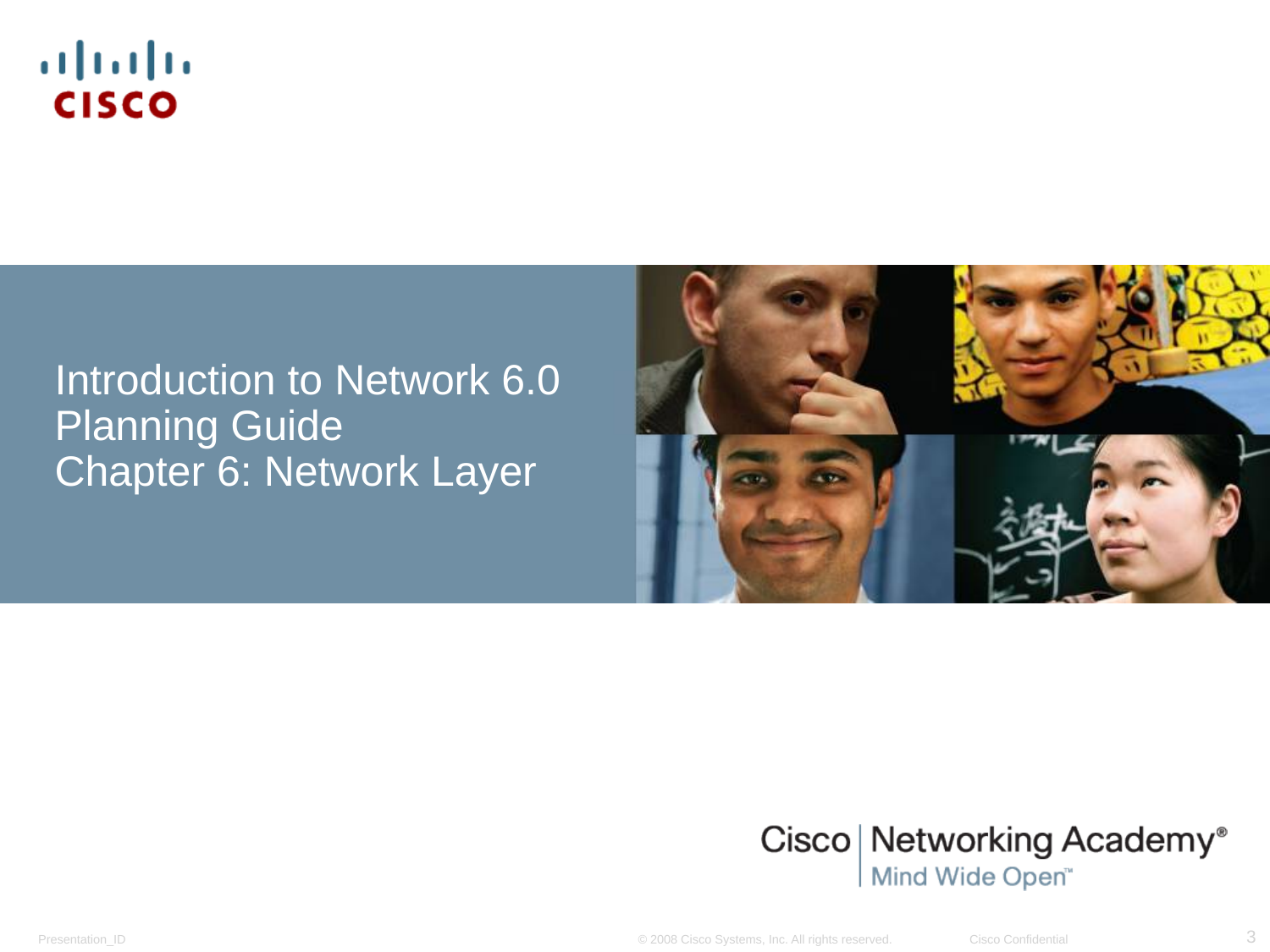

Introduction to Network 6.0 Planning Guide
Chapter 6: Network Layer